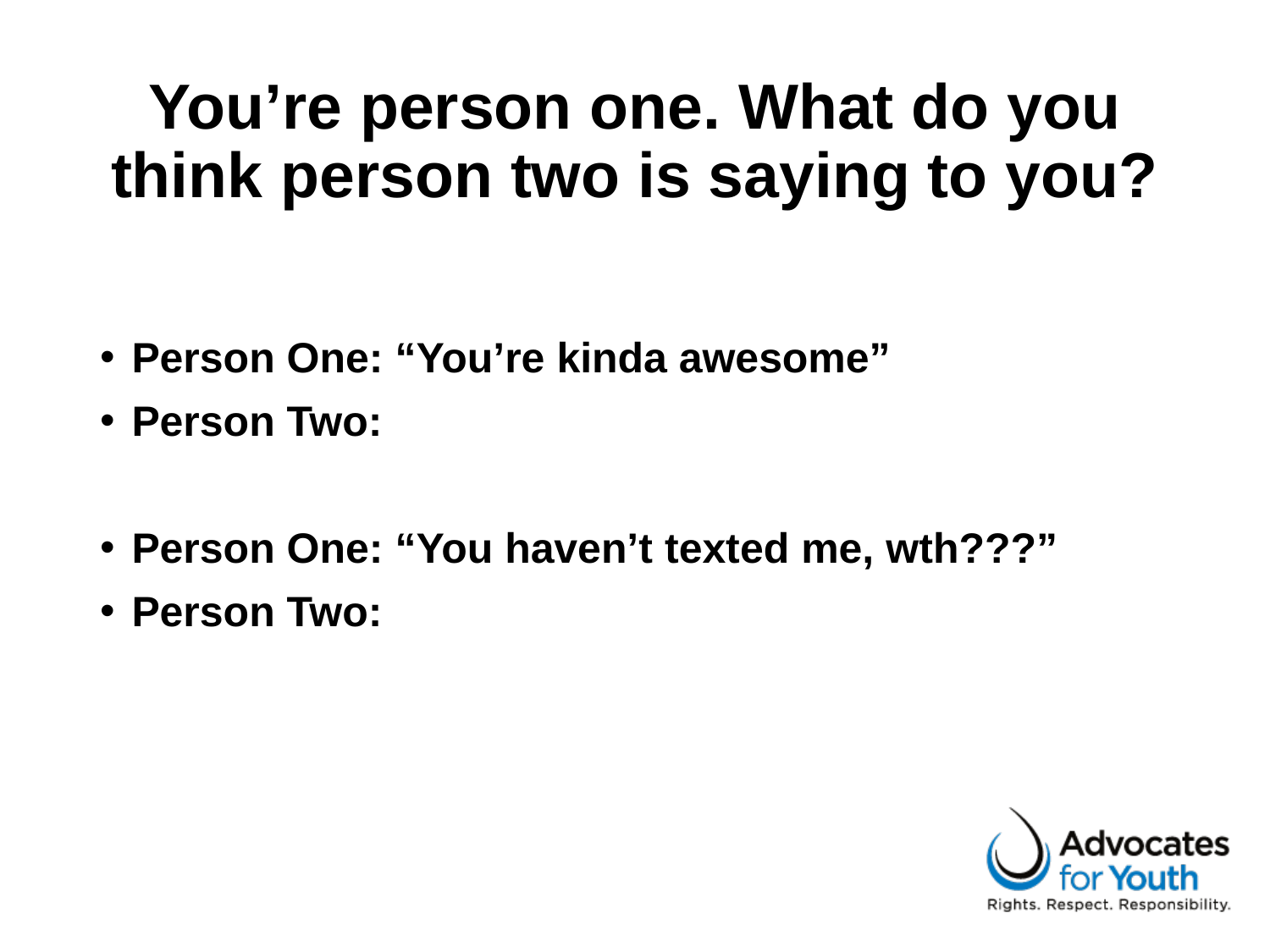

# You’re person one. What do you think person two is saying to you?

Person One: “You’re kinda awesome”
Person Two:

Person One: “You haven’t texted me, wth???”
Person Two: